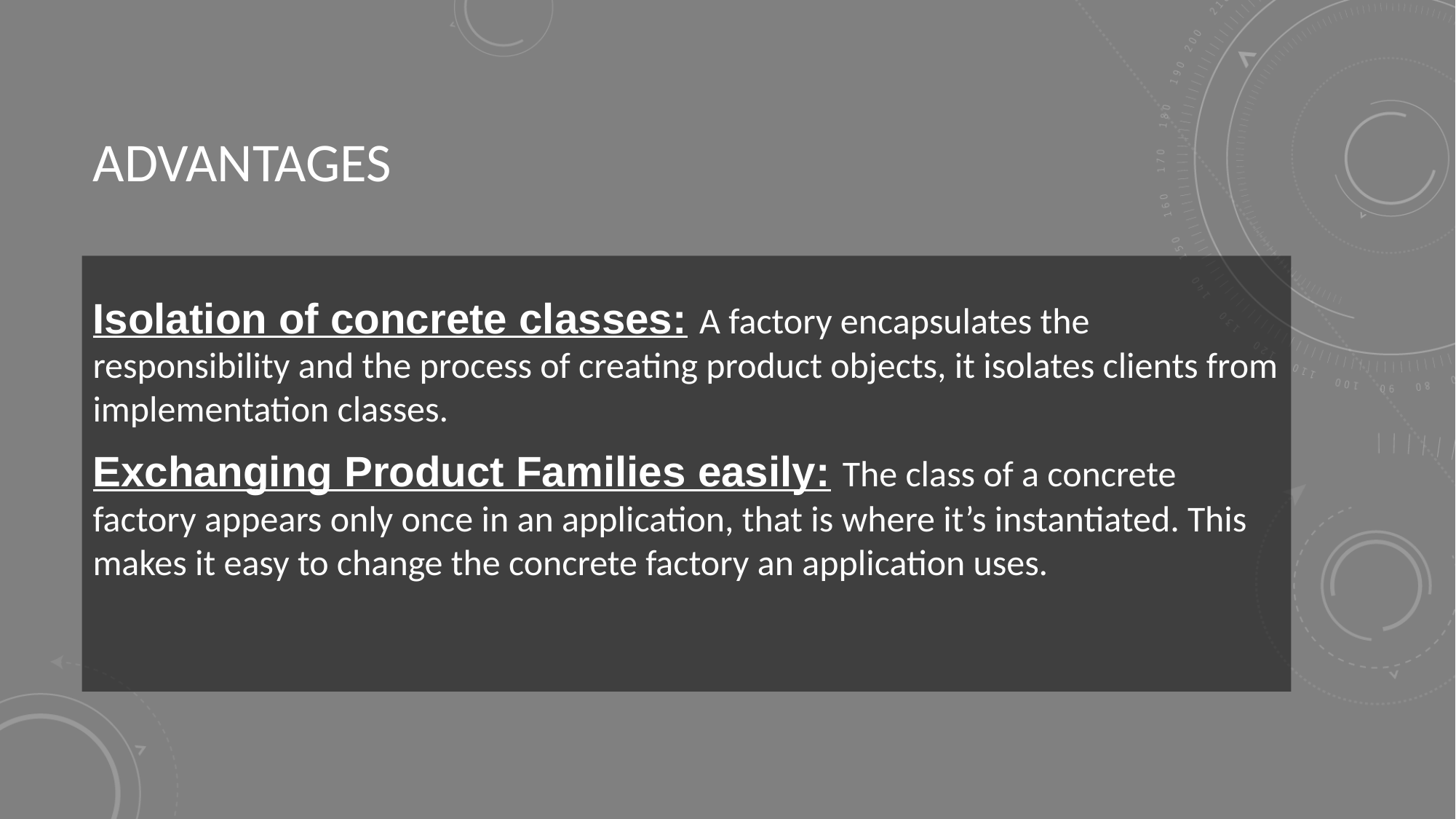

# Advantages
Isolation of concrete classes: A factory encapsulates the responsibility and the process of creating product objects, it isolates clients from implementation classes.
Exchanging Product Families easily: The class of a concrete factory appears only once in an application, that is where it’s instantiated. This makes it easy to change the concrete factory an application uses.